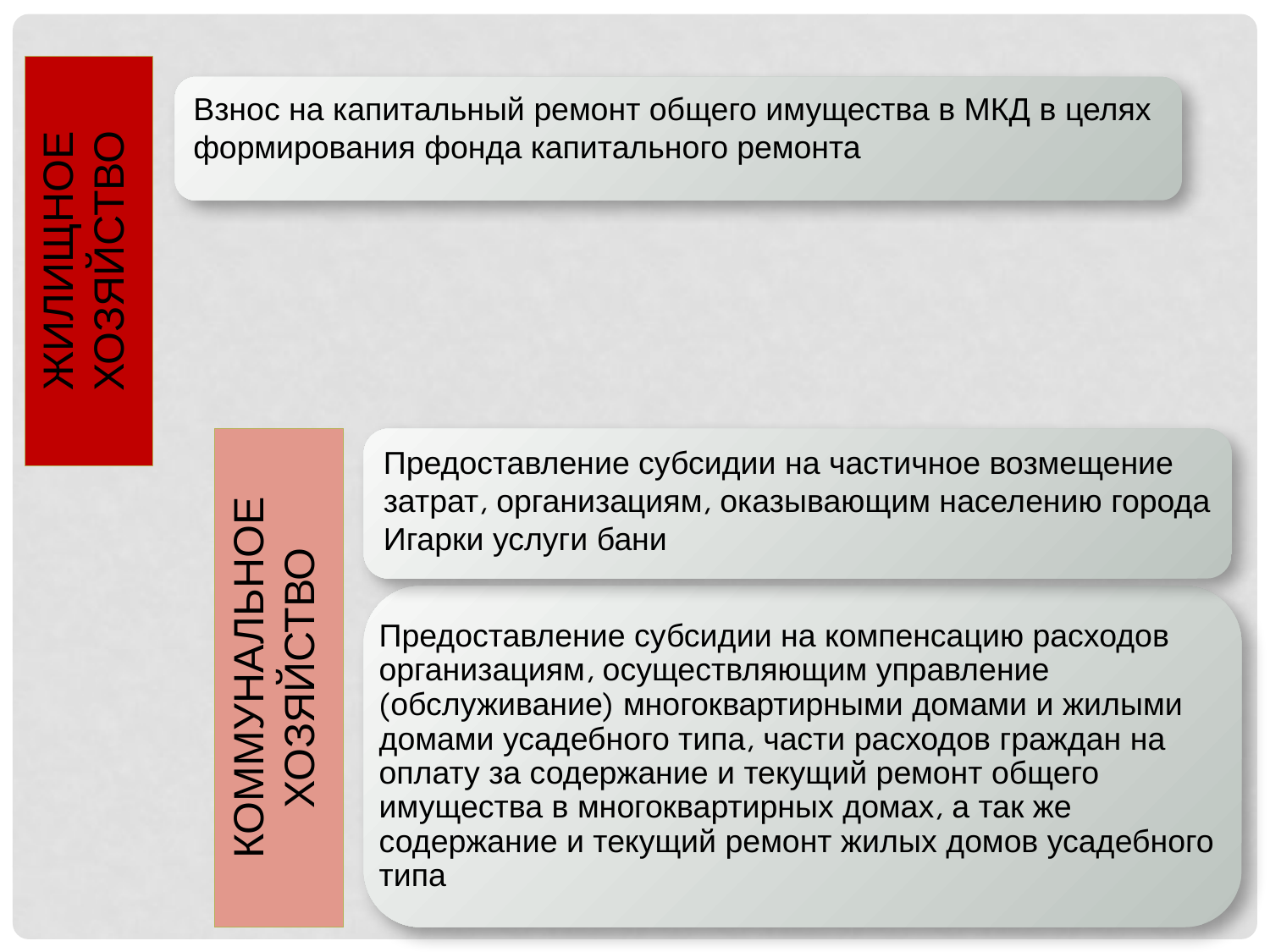

ЖИЛИЩНОЕ ХОЗЯЙСТВО
Взнос на капитальный ремонт общего имущества в МКД в целях формирования фонда капитального ремонта

КОММУНАЛЬНОЕ ХОЗЯЙСТВО
Предоставление субсидии на частичное возмещение затрат, организациям, оказывающим населению города Игарки услуги бани

Предоставление субсидии на компенсацию расходов организациям, осуществляющим управление (обслуживание) многоквартирными домами и жилыми домами усадебного типа, части расходов граждан на оплату за содержание и текущий ремонт общего имущества в многоквартирных домах, а так же содержание и текущий ремонт жилых домов усадебного типа